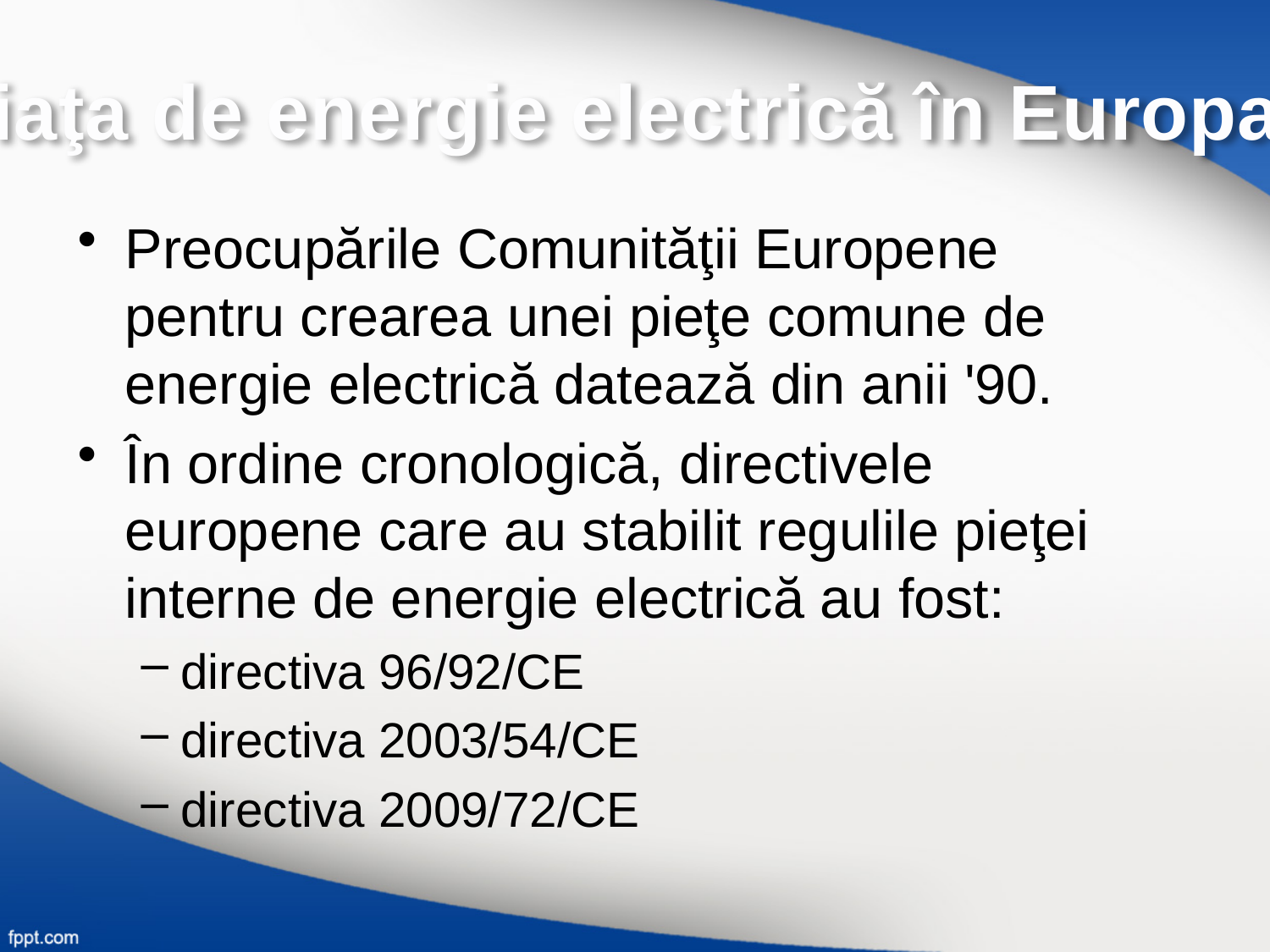

Piaţa de energie electrică în Europa
Preocupările Comunităţii Europene pentru crearea unei pieţe comune de energie electrică datează din anii '90.
În ordine cronologică, directivele europene care au stabilit regulile pieţei interne de energie electrică au fost:
directiva 96/92/CE
directiva 2003/54/CE
directiva 2009/72/CE